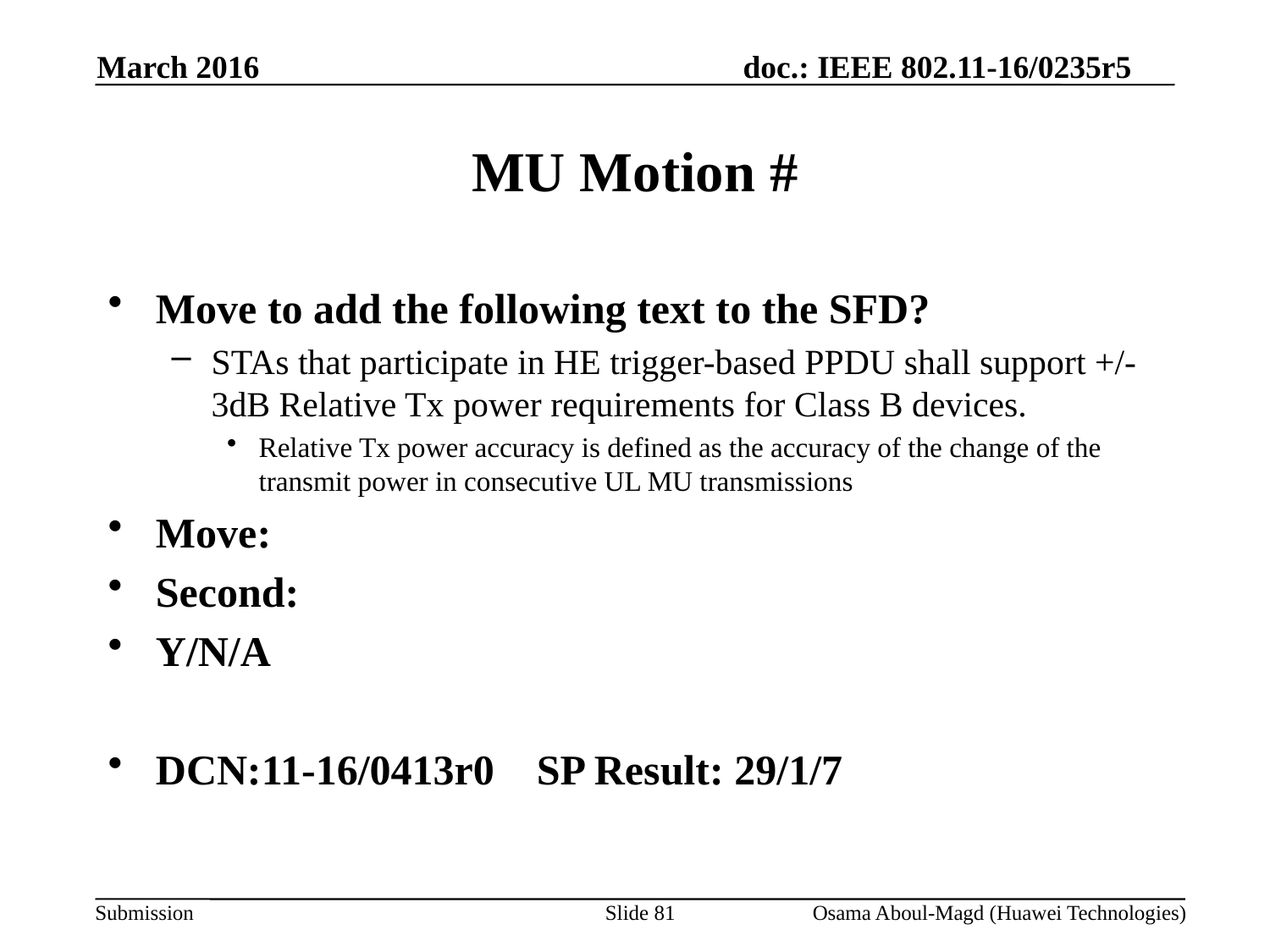

March 2016
# MU Motion #
Move to add the following text to the SFD?
STAs that participate in HE trigger-based PPDU shall support +/-3dB Relative Tx power requirements for Class B devices.
Relative Tx power accuracy is defined as the accuracy of the change of the transmit power in consecutive UL MU transmissions
Move:
Second:
Y/N/A

DCN:11-16/0413r0	SP Result: 29/1/7
Slide 81
Osama Aboul-Magd (Huawei Technologies)